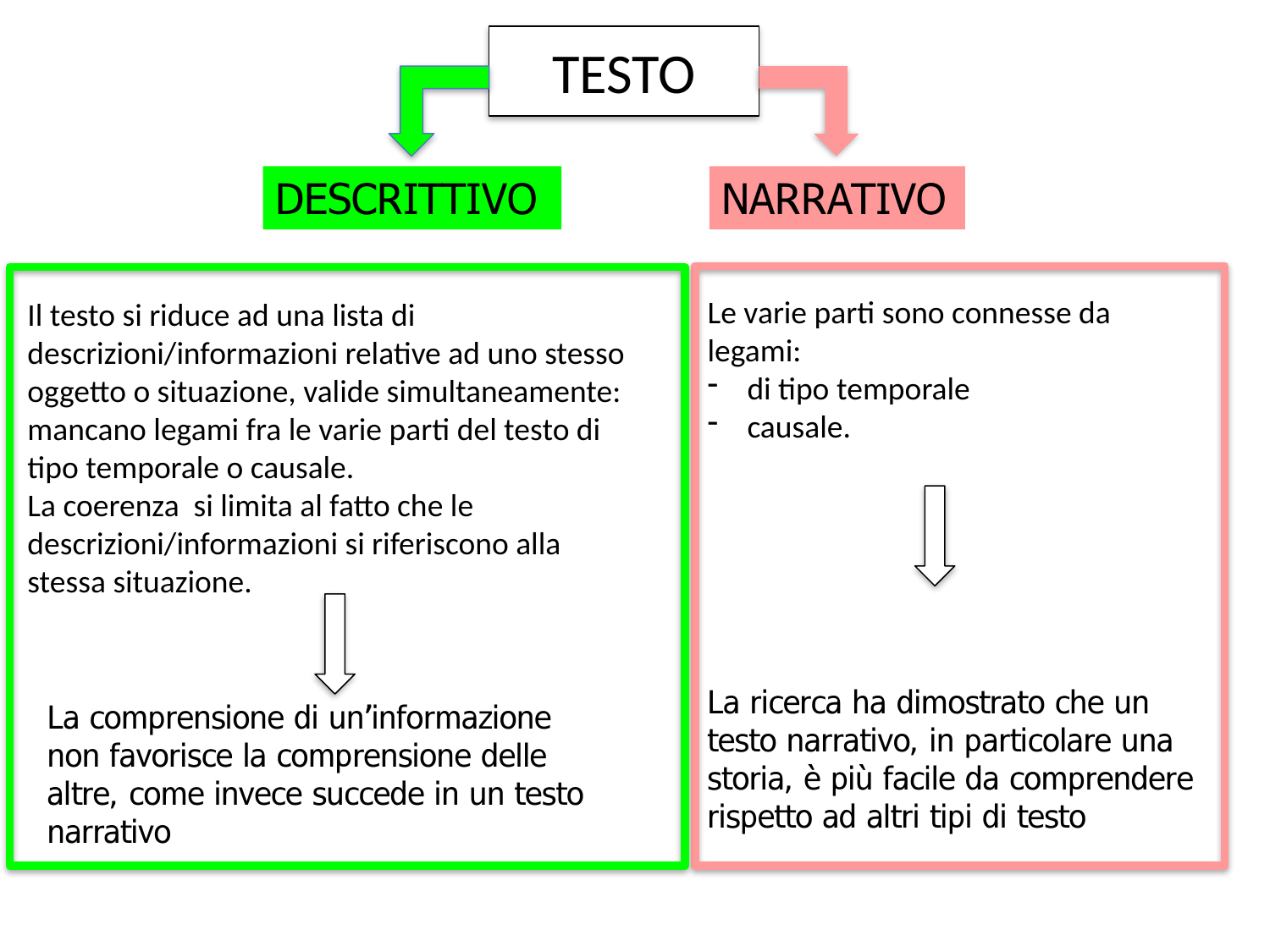

TESTO

DESCRITTIVO
NARRATIVO

Le varie parti sono connesse da legami:
di tipo temporale
causale.

Il testo si riduce ad una lista di descrizioni/informazioni relative ad uno stesso oggetto o situazione, valide simultaneamente: mancano legami fra le varie parti del testo di tipo temporale o causale.
La coerenza  si limita al fatto che le descrizioni/informazioni si riferiscono alla stessa situazione.

La ricerca ha dimostrato che un testo narrativo, in particolare una storia, è più facile da comprendere rispetto ad altri tipi di testo
La comprensione di un’informazione non favorisce la comprensione delle altre, come invece succede in un testo narrativo